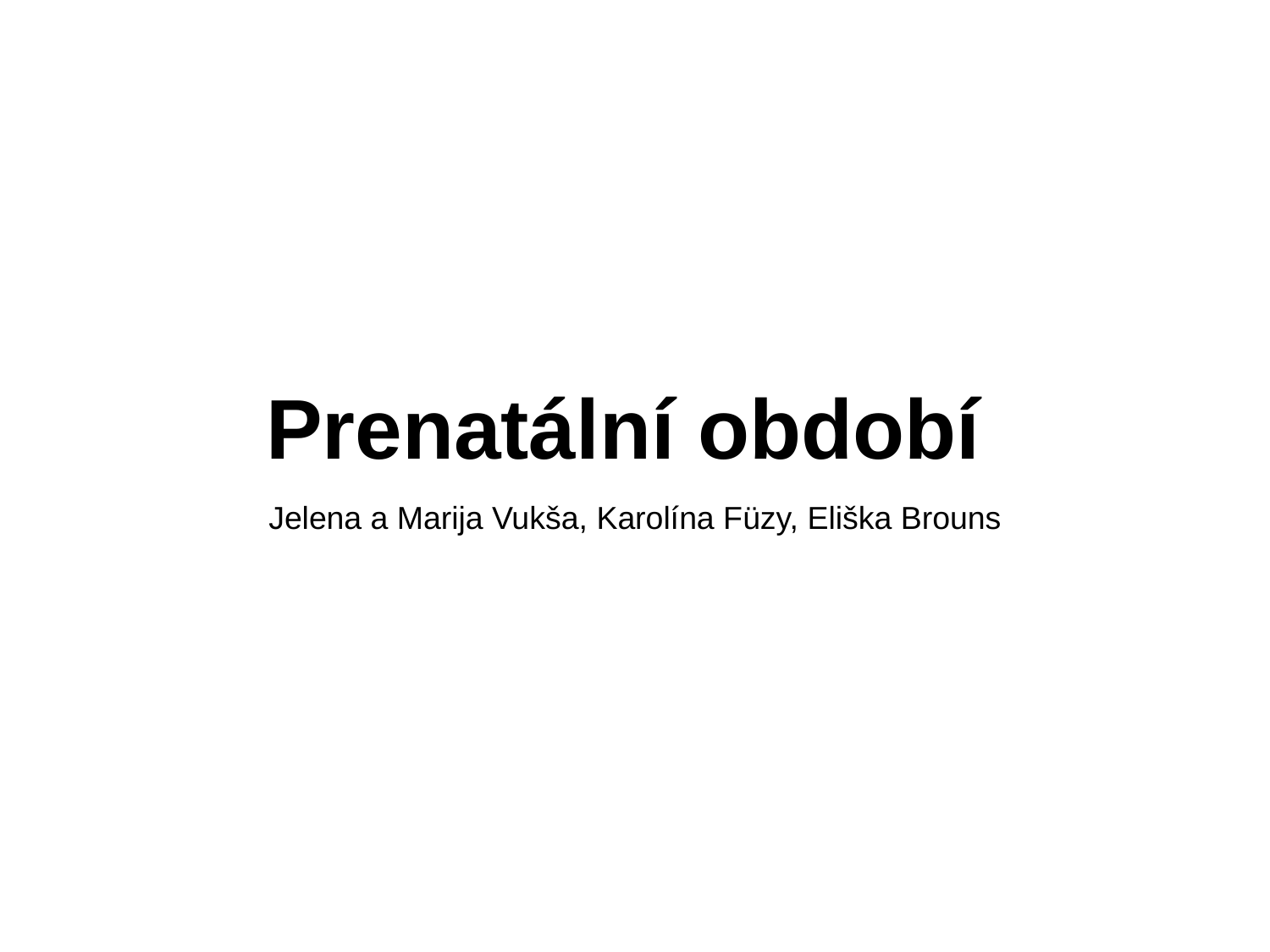

# Prenatální období
Jelena a Marija Vukša, Karolína Füzy, Eliška Brouns